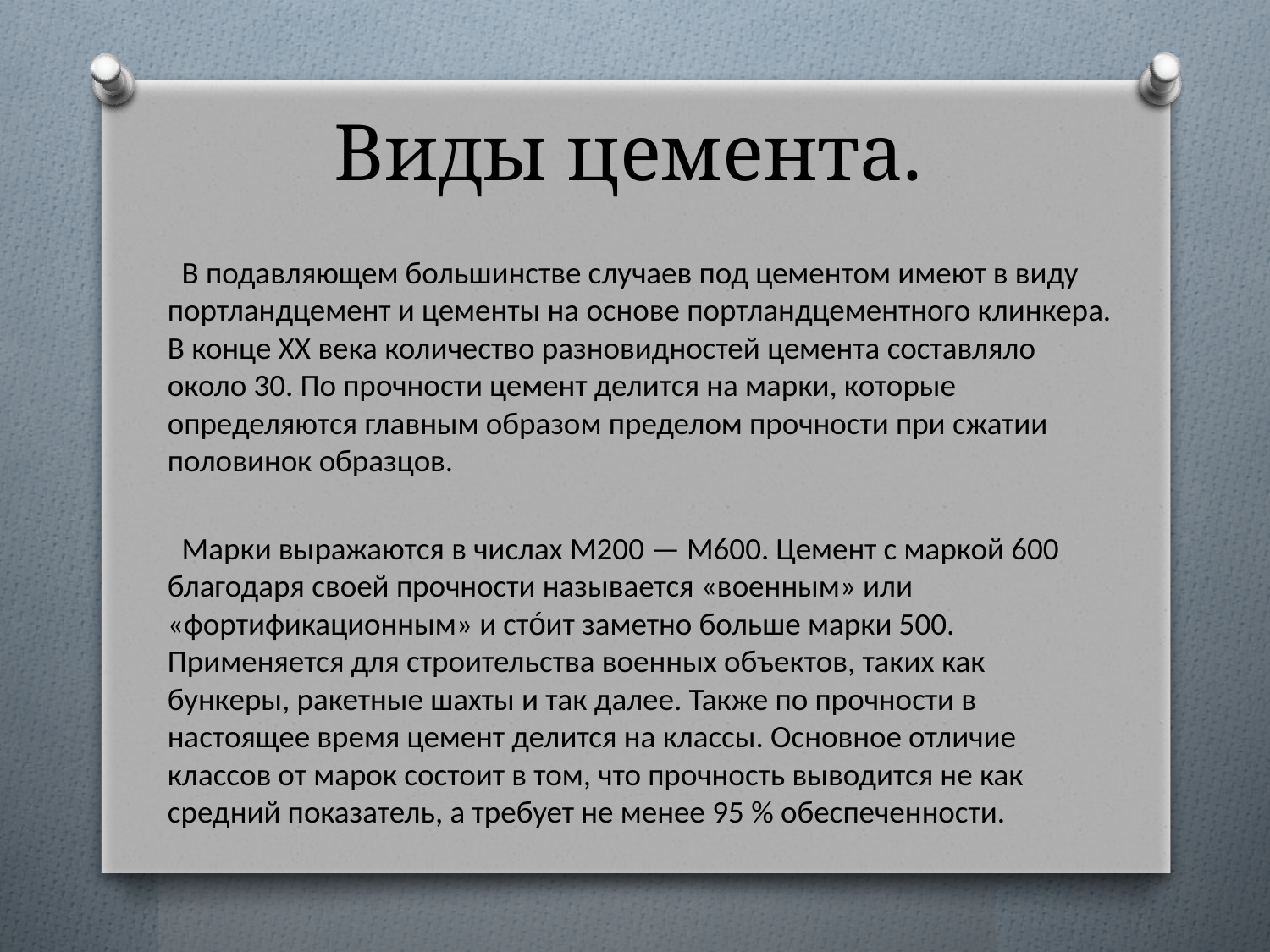

# Виды цемента.
  В подавляющем большинстве случаев под цементом имеют в виду портландцемент и цементы на основе портландцементного клинкера. В конце ХХ века количество разновидностей цемента составляло около 30. По прочности цемент делится на марки, которые определяются главным образом пределом прочности при сжатии половинок образцов.

  Марки выражаются в числах М200 — М600. Цемент с маркой 600 благодаря своей прочности называется «военным» или «фортификационным» и сто́ит заметно больше марки 500. Применяется для строительства военных объектов, таких как бункеры, ракетные шахты и так далее. Также по прочности в настоящее время цемент делится на классы. Основное отличие классов от марок состоит в том, что прочность выводится не как средний показатель, а требует не менее 95 % обеспеченности.